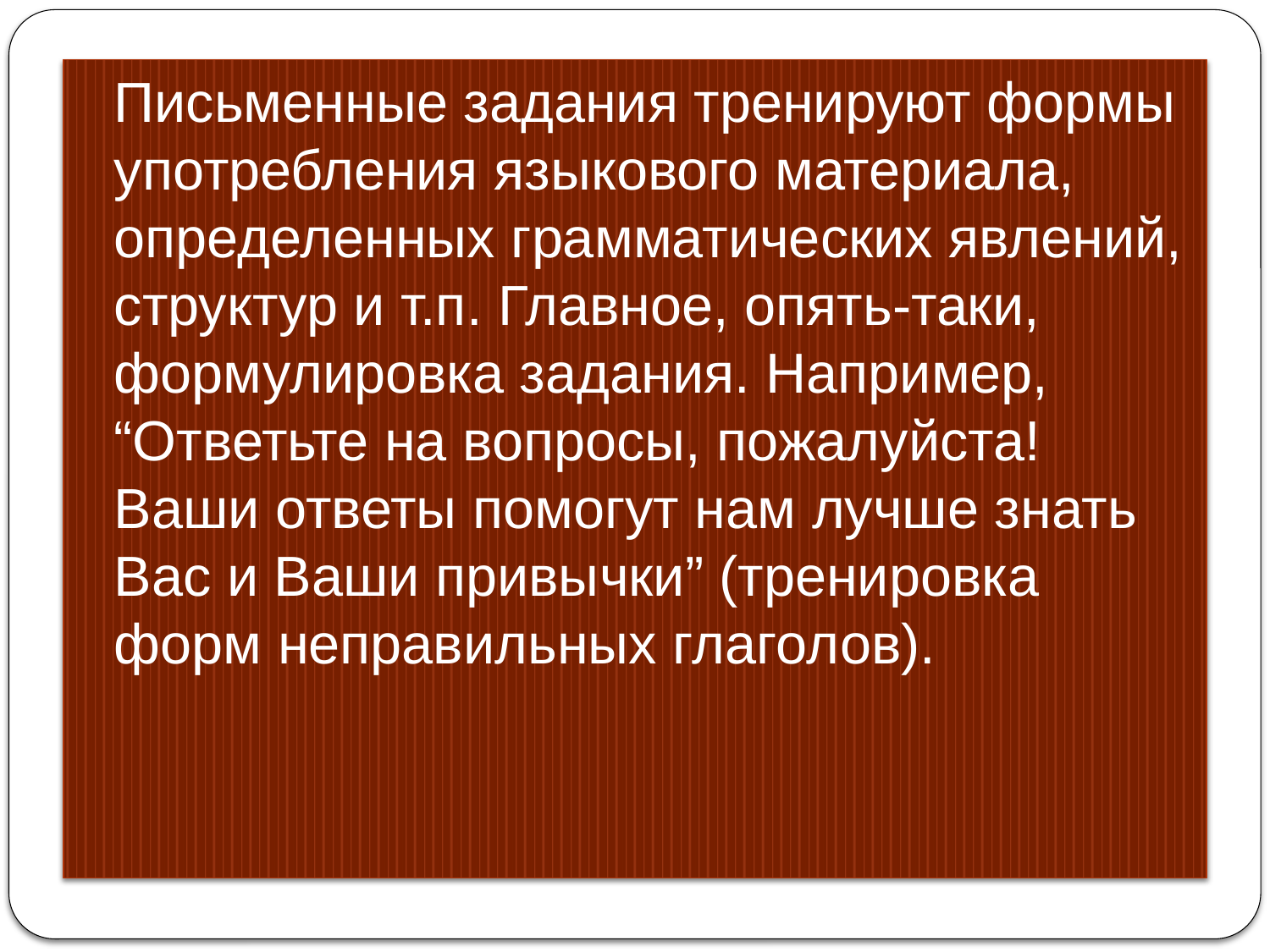

Письменные задания тренируют формы употребления языкового материала, определенных грамматических явлений, структур и т.п. Главное, опять-таки, формулировка задания. Например, “Ответьте на вопросы, пожалуйста! Ваши ответы помогут нам лучше знать Вас и Ваши привычки” (тренировка форм неправильных глаголов).